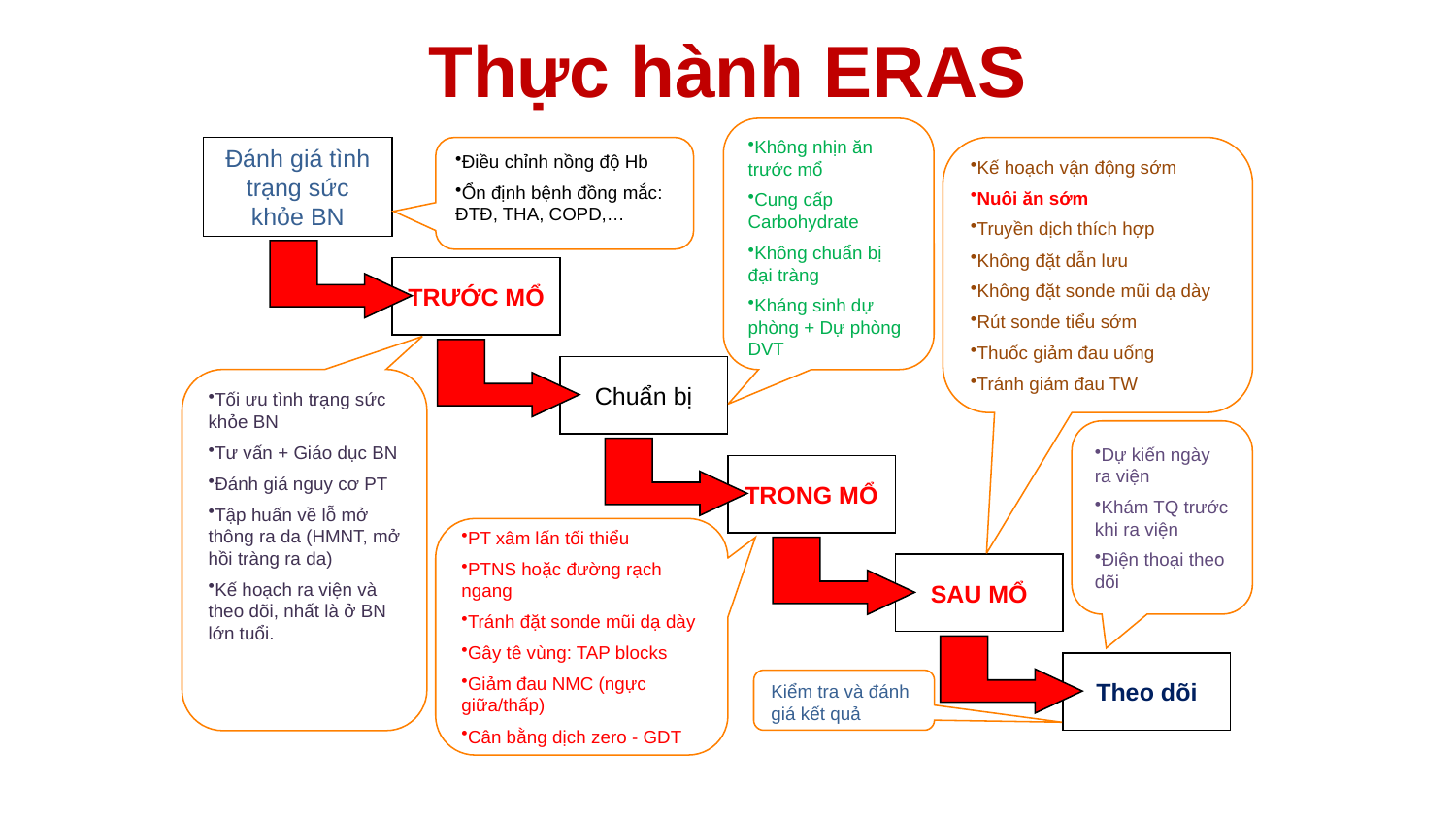

# Thực hành ERAS
Không nhịn ăn trước mổ
Cung cấp Carbohydrate
Không chuẩn bị đại tràng
Kháng sinh dự phòng + Dự phòng DVT
Kế hoạch vận động sớm
Nuôi ăn sớm
Truyền dịch thích hợp
Không đặt dẫn lưu
Không đặt sonde mũi dạ dày
Rút sonde tiểu sớm
Thuốc giảm đau uống
Tránh giảm đau TW
Điều chỉnh nồng độ Hb
Ổn định bệnh đồng mắc: ĐTĐ, THA, COPD,…
Đánh giá tình trạng sức khỏe BN

TRƯỚC MỔ

Chuẩn bị
Tối ưu tình trạng sức khỏe BN
Tư vấn + Giáo dục BN
Đánh giá nguy cơ PT
Tập huấn về lỗ mở thông ra da (HMNT, mở hồi tràng ra da)
Kế hoạch ra viện và theo dõi, nhất là ở BN lớn tuổi.

Dự kiến ngày ra viện
Khám TQ trước khi ra viện
Điện thoại theo dõi
TRONG MỔ

PT xâm lấn tối thiểu
PTNS hoặc đường rạch ngang
Tránh đặt sonde mũi dạ dày
Gây tê vùng: TAP blocks
Giảm đau NMC (ngực giữa/thấp)
Cân bằng dịch zero - GDT
SAU MỔ

Theo dõi
Kiểm tra và đánh giá kết quả